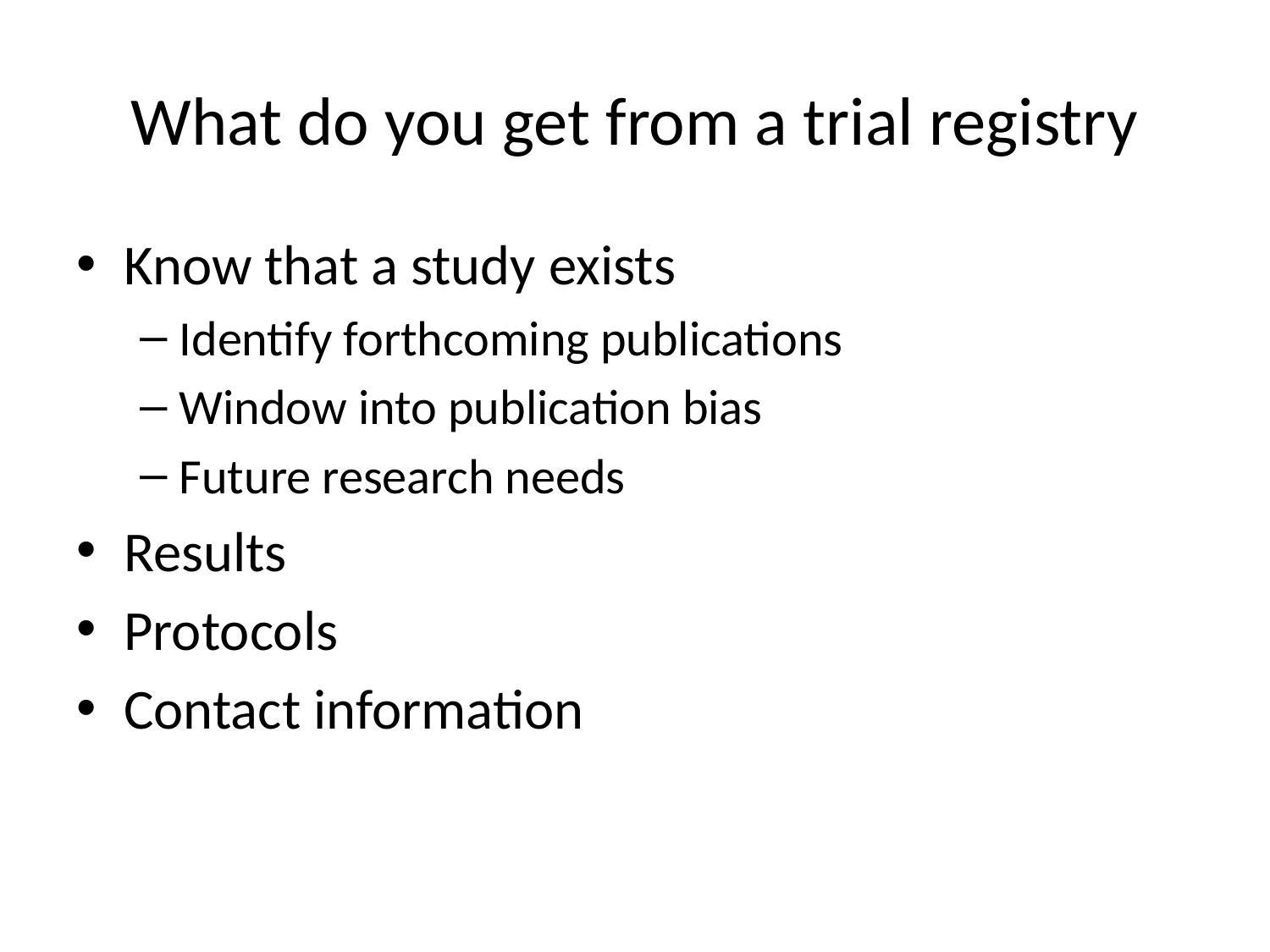

# What do you get from a trial registry
Know that a study exists
Identify forthcoming publications
Window into publication bias
Future research needs
Results
Protocols
Contact information